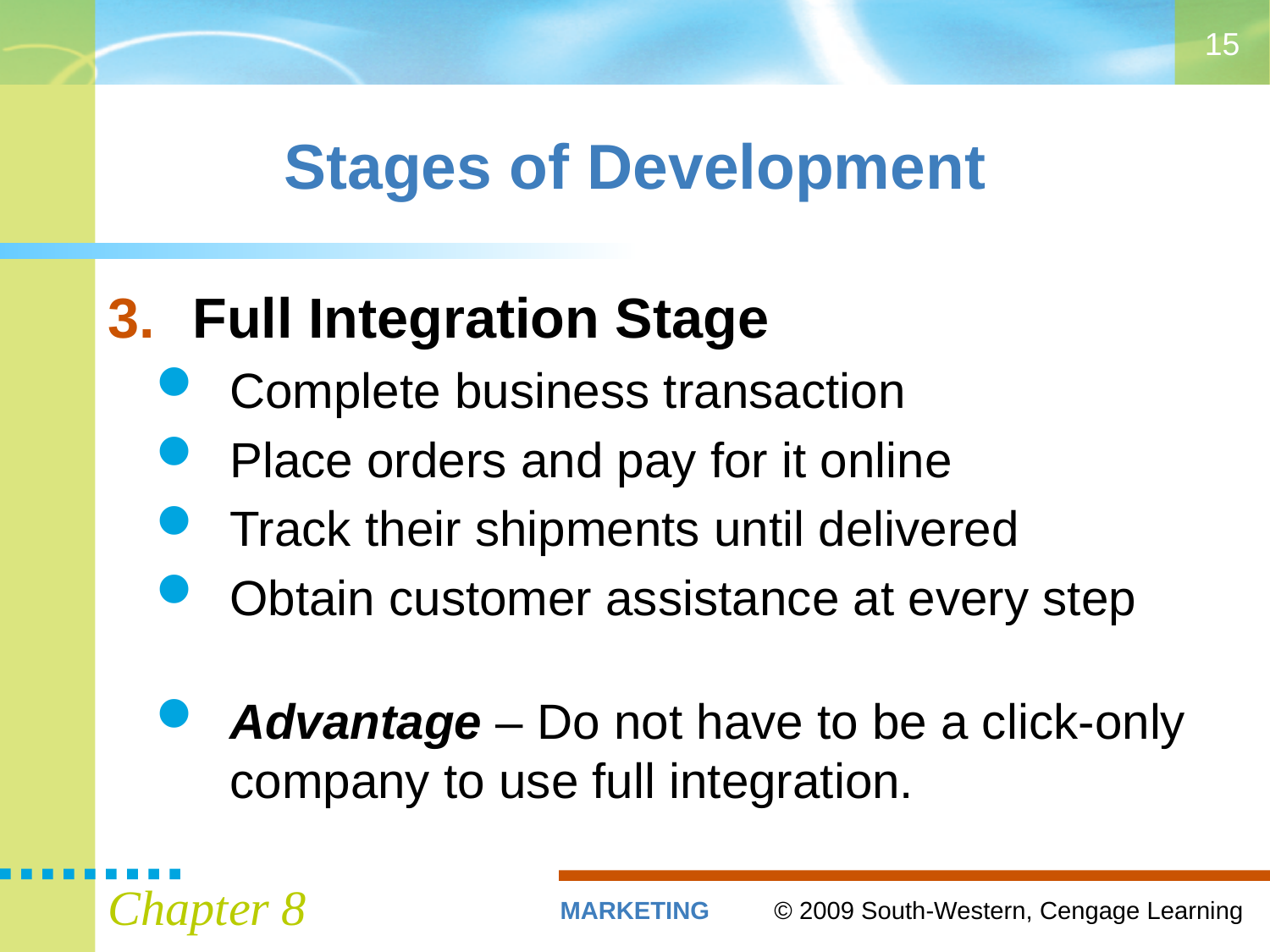

15
# Stages of Development
Full Integration Stage
Complete business transaction
Place orders and pay for it online
Track their shipments until delivered
Obtain customer assistance at every step

Advantage – Do not have to be a click-only company to use full integration.
Chapter 8